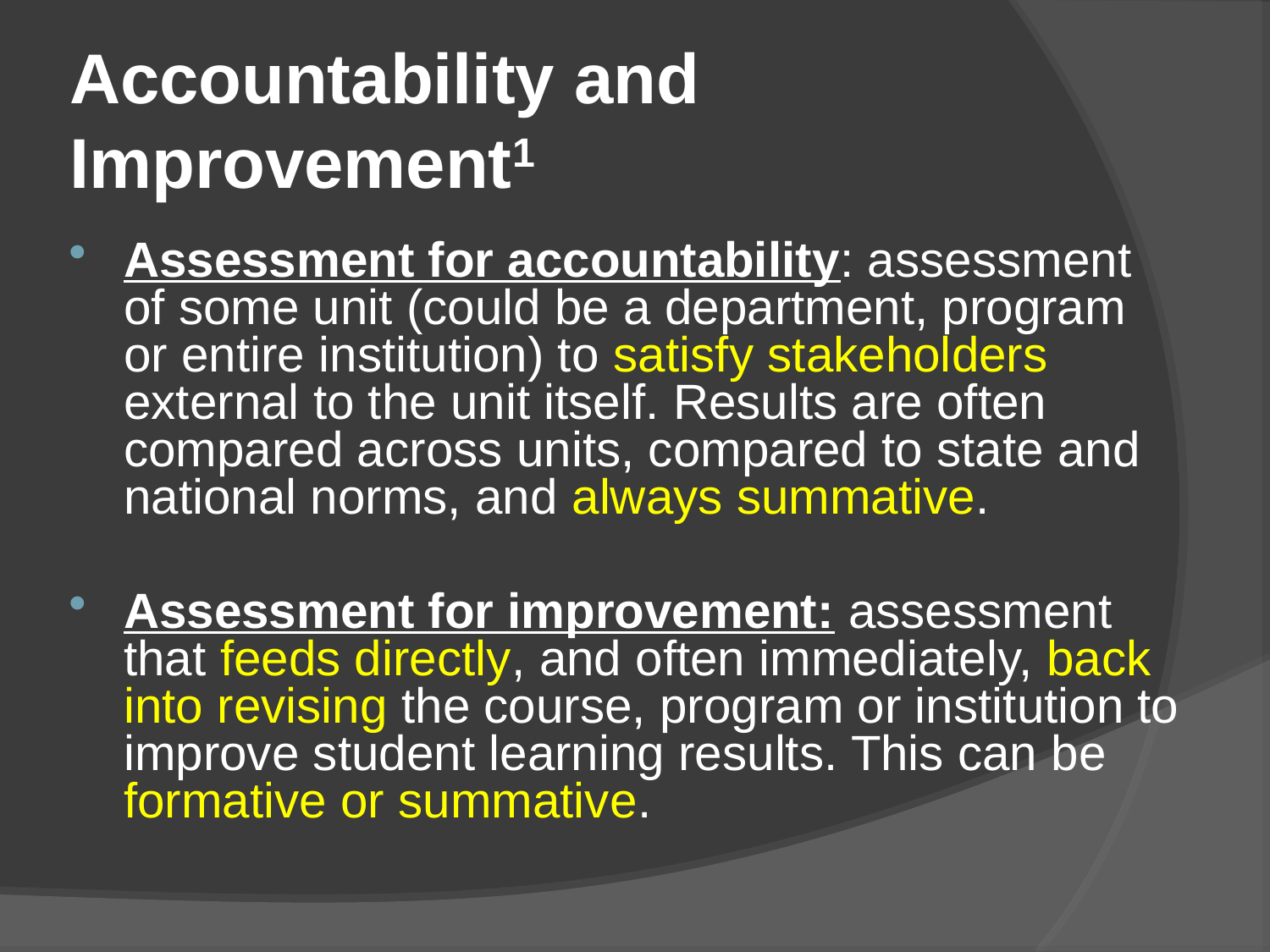

# Accountability and Improvement1
Assessment for accountability: assessment of some unit (could be a department, program or entire institution) to satisfy stakeholders external to the unit itself. Results are often compared across units, compared to state and national norms, and always summative.

Assessment for improvement: assessment that feeds directly, and often immediately, back into revising the course, program or institution to improve student learning results. This can be formative or summative.